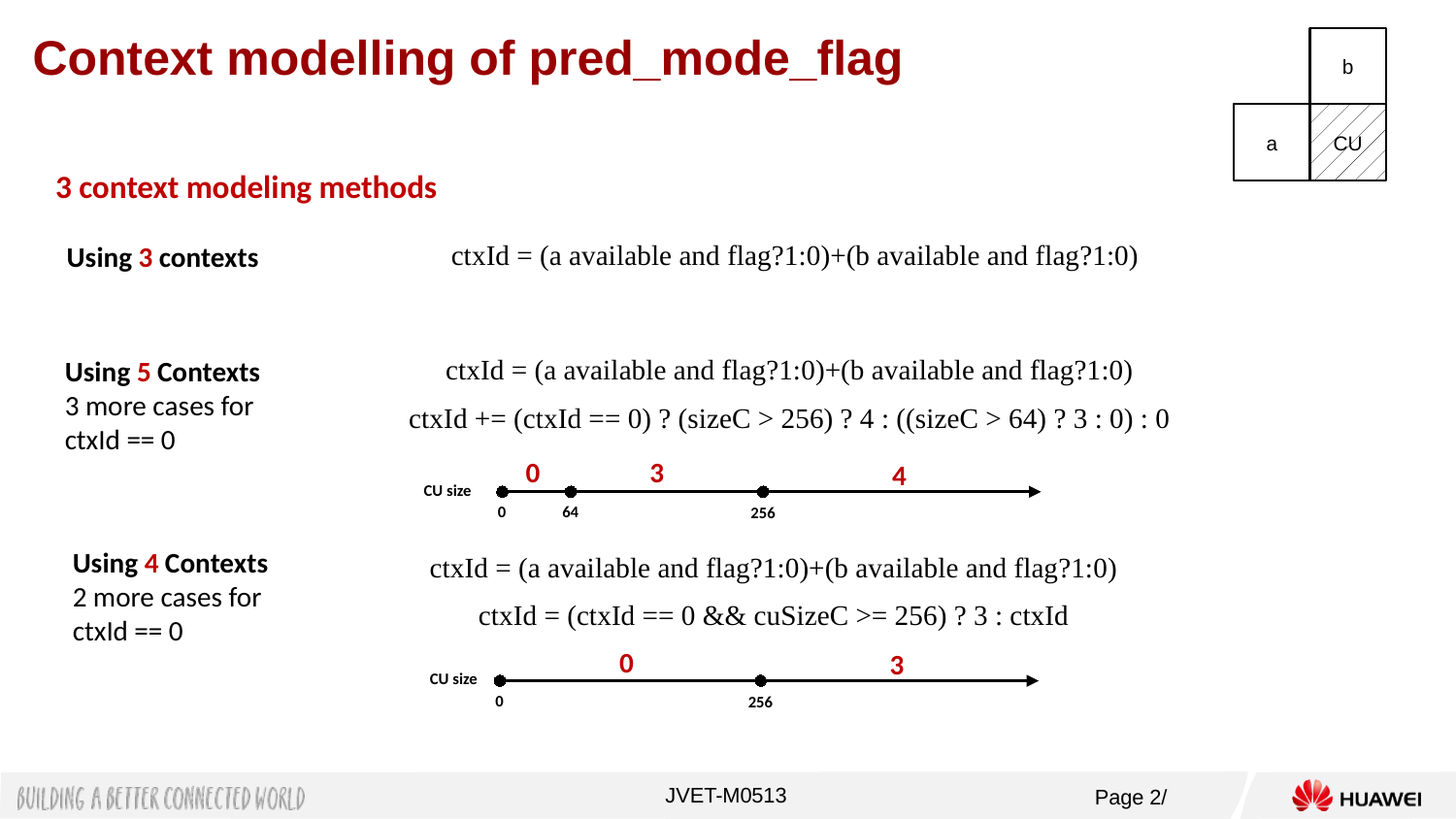

# Context modelling of pred_mode_flag
b
CU
a
3 context modeling methods
ctxId = (a available and flag?1:0)+(b available and flag?1:0)
Using 3 contexts
ctxId = (a available and flag?1:0)+(b available and flag?1:0)
ctxId += (ctxId == 0) ? (sizeC > 256) ? 4 : ((sizeC > 64) ? 3 : 0) : 0
Using 5 Contexts
3 more cases for
ctxId == 0
0
3
4
CU size

0
64
256
Using 4 Contexts
2 more cases for
ctxId == 0
ctxId = (a available and flag?1:0)+(b available and flag?1:0)
ctxId = (ctxId == 0 && cuSizeC >= 256) ? 3 : ctxId
0
3
CU size

0
256